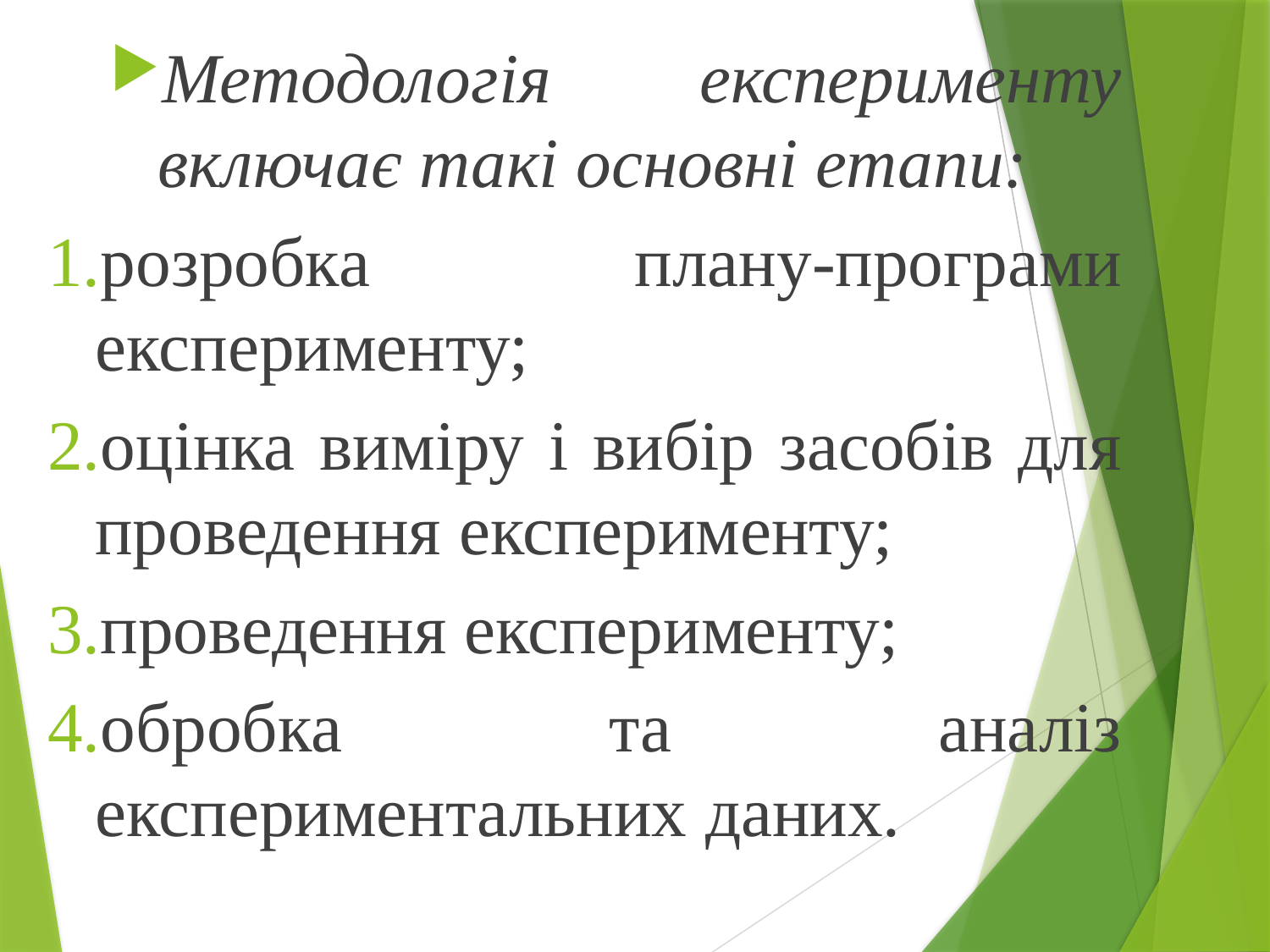

Методологія експерименту включає такі основні етапи:
розробка плану-програми експерименту;
оцінка виміру і вибір засобів для проведення експерименту;
проведення експерименту;
обробка та аналіз експериментальних даних.